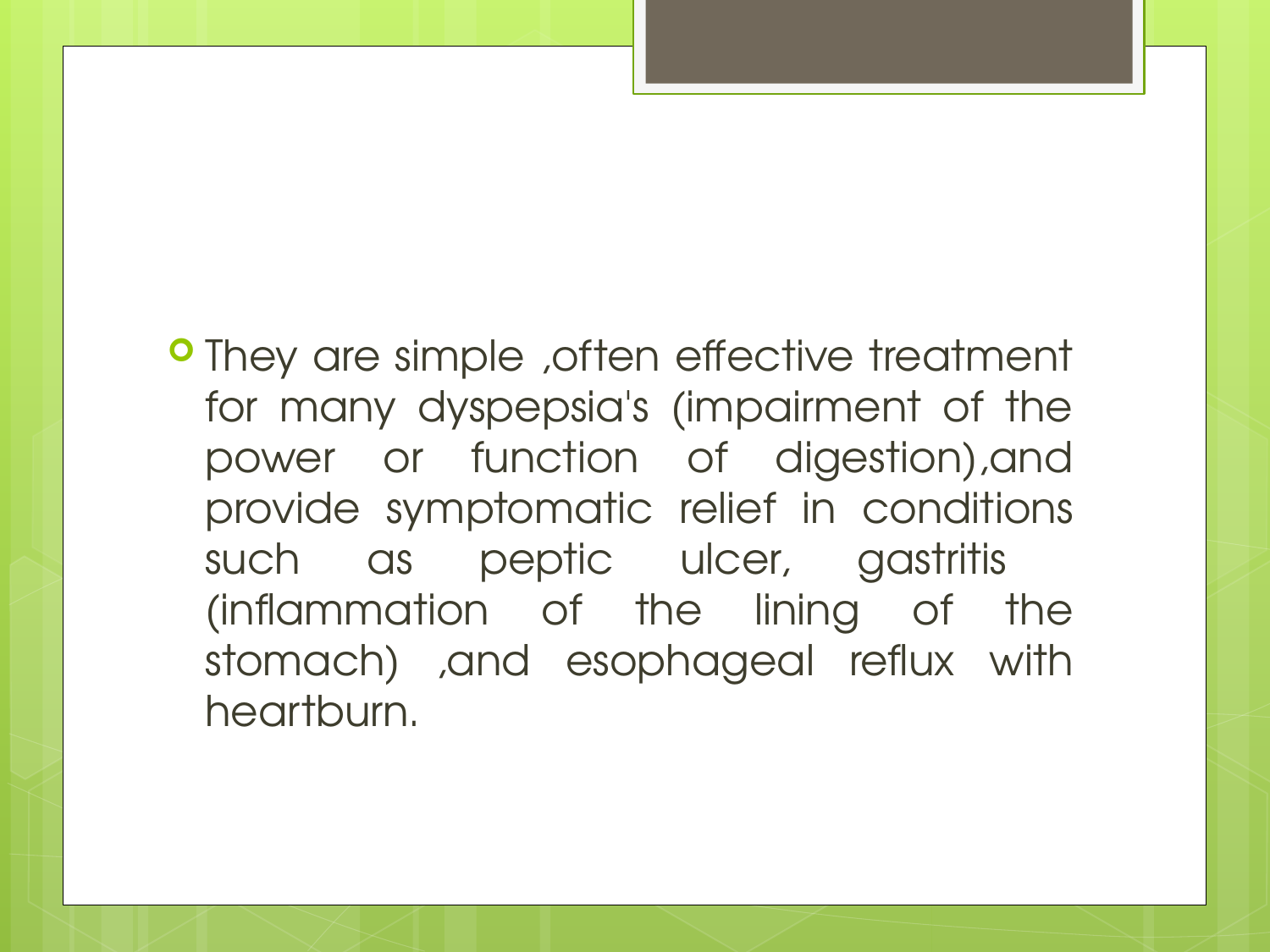

#
They are simple ,often effective treatment for many dyspepsia's (impairment of the power or function of digestion),and provide symptomatic relief in conditions such as peptic ulcer, gastritis  (inflammation of the lining of the stomach) ,and esophageal reflux with heartburn.